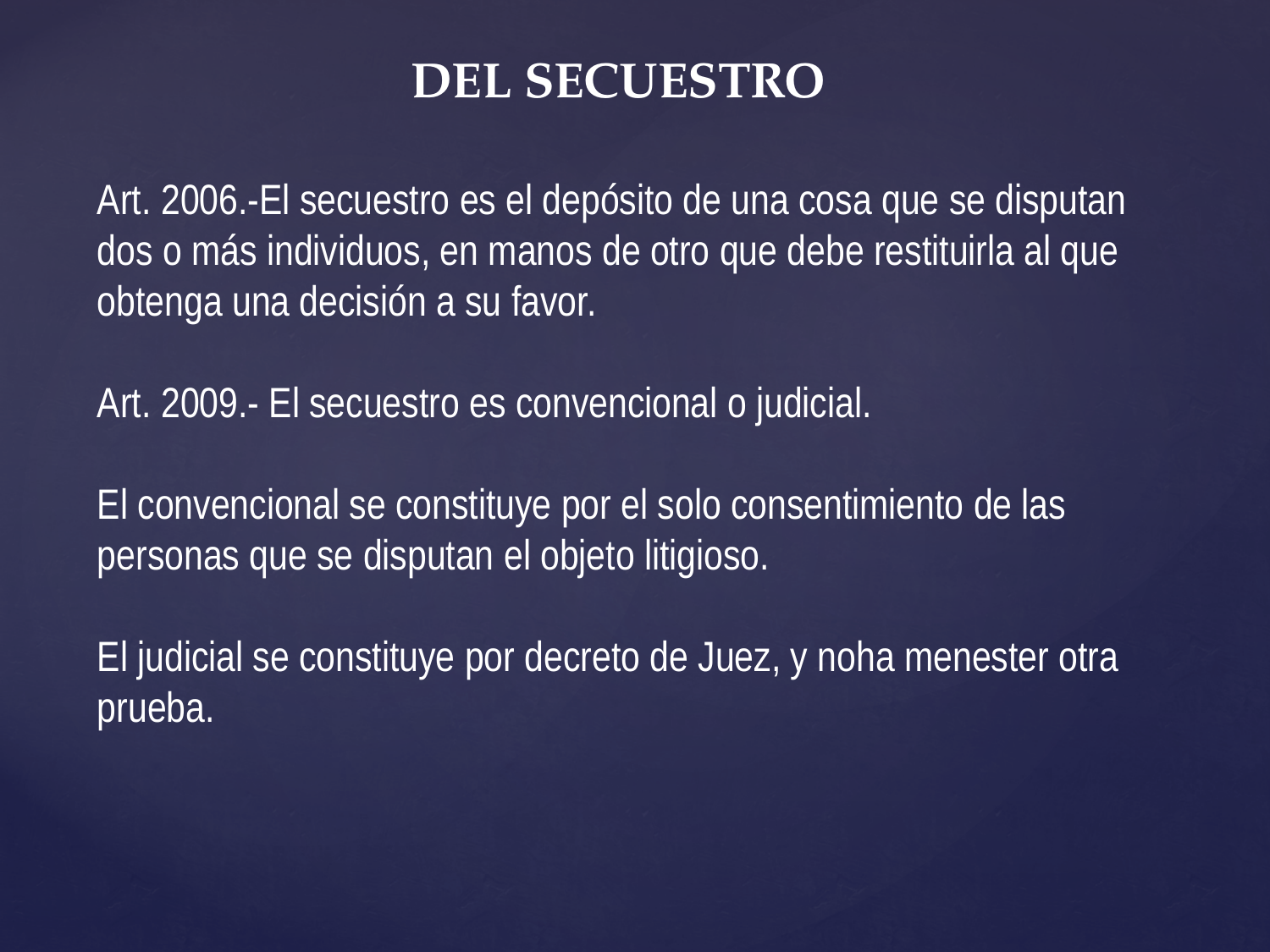

DEL SECUESTRO
Art. 2006.-El secuestro es el depósito de una cosa que se disputan dos o más individuos, en manos de otro que debe restituirla al que obtenga una decisión a su favor.

Art. 2009.- El secuestro es convencional o judicial.

El convencional se constituye por el solo consentimiento de las personas que se disputan el objeto litigioso.

El judicial se constituye por decreto de Juez, y noha menester otra prueba.